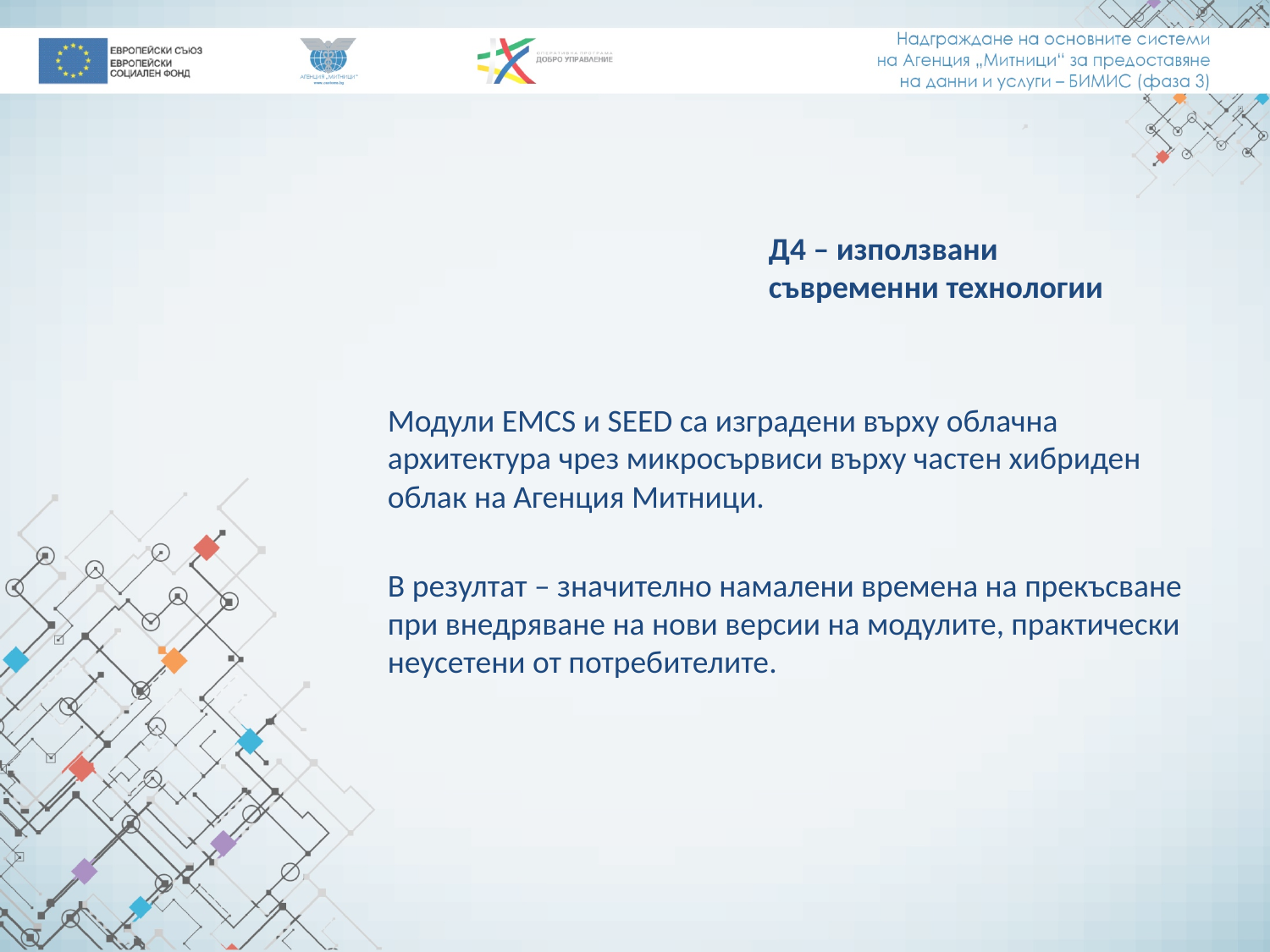

#
			Д4 – използвани 					съвременни технологии

Модули EMCS и SEED са изградени върху облачна архитектура чрез микросървиси върху частен хибриден облак на Агенция Митници.

В резултат – значително намалени времена на прекъсване при внедряване на нови версии на модулите, практически неусетени от потребителите.